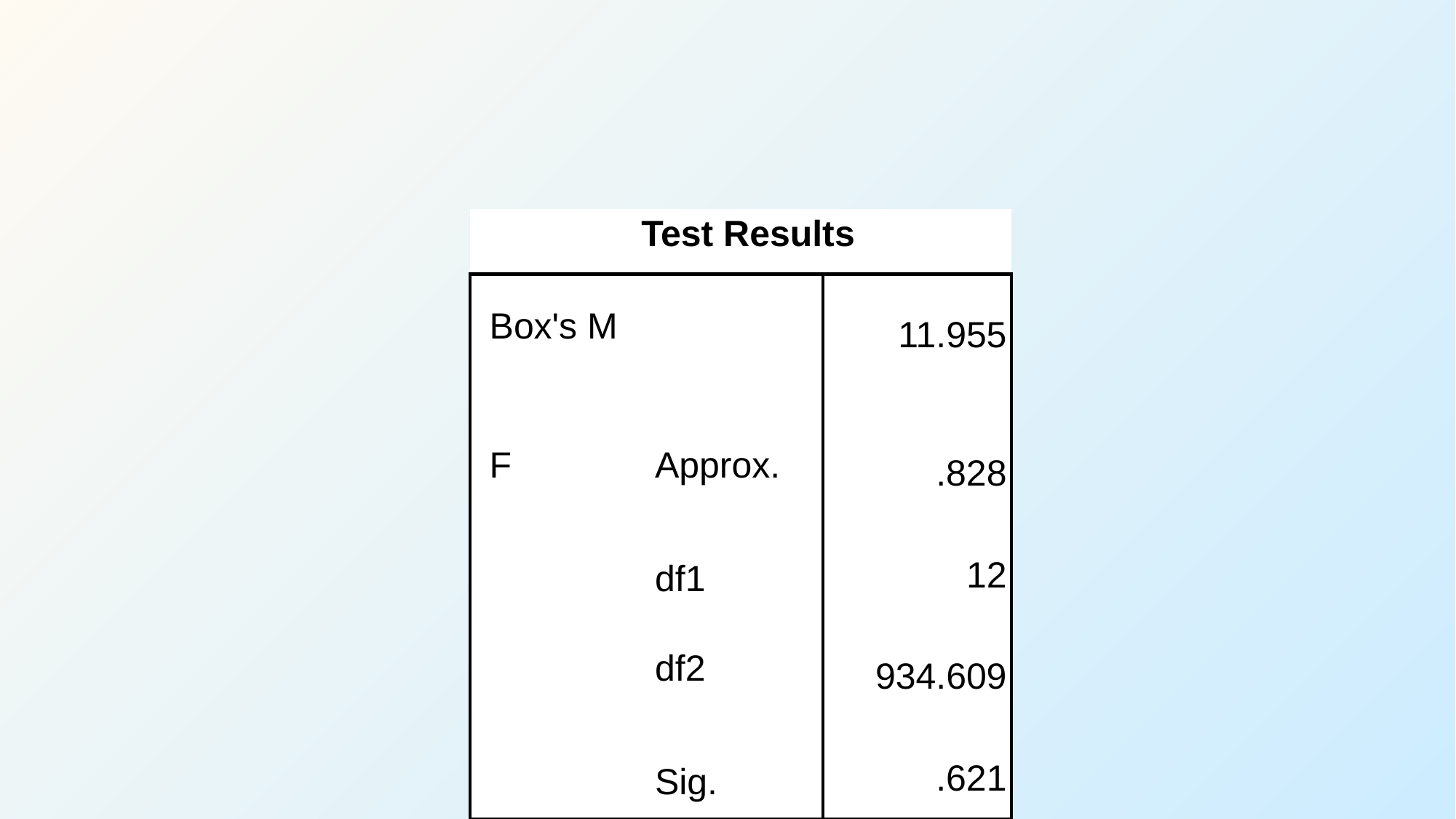

#
| Test Results |  |  |
| --- | --- | --- |
| Box's M |  | 11.955 |
| F | Approx. | .828 |
|  | df1 | 12 |
|  | df2 | 934.609 |
|  | Sig. | .621 |